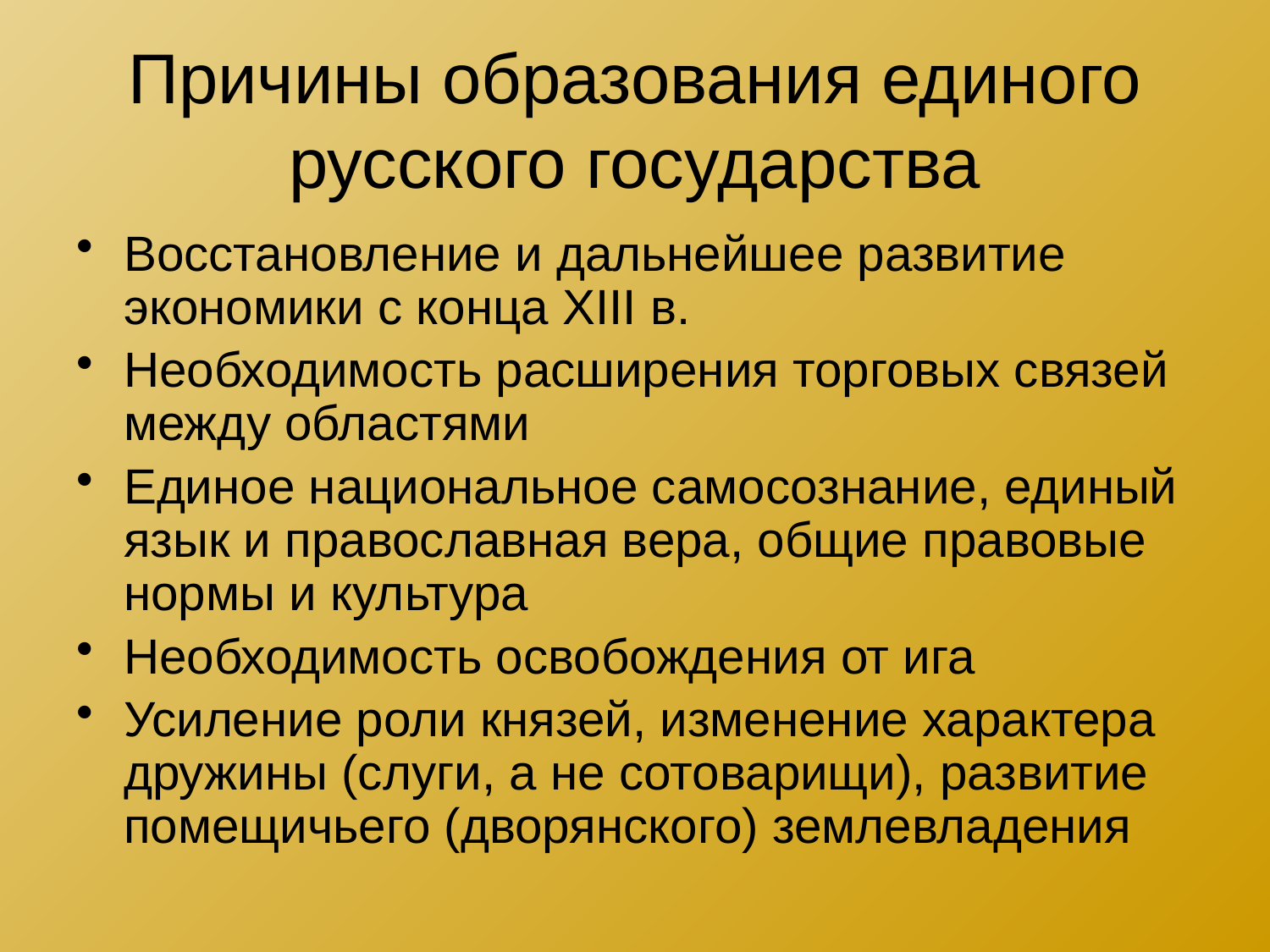

# Причины образования единого русского государства
Восстановление и дальнейшее развитие экономики с конца XIII в.
Необходимость расширения торговых связей между областями
Единое национальное самосознание, единый язык и православная вера, общие правовые нормы и культура
Необходимость освобождения от ига
Усиление роли князей, изменение характера дружины (слуги, а не сотоварищи), развитие помещичьего (дворянского) землевладения